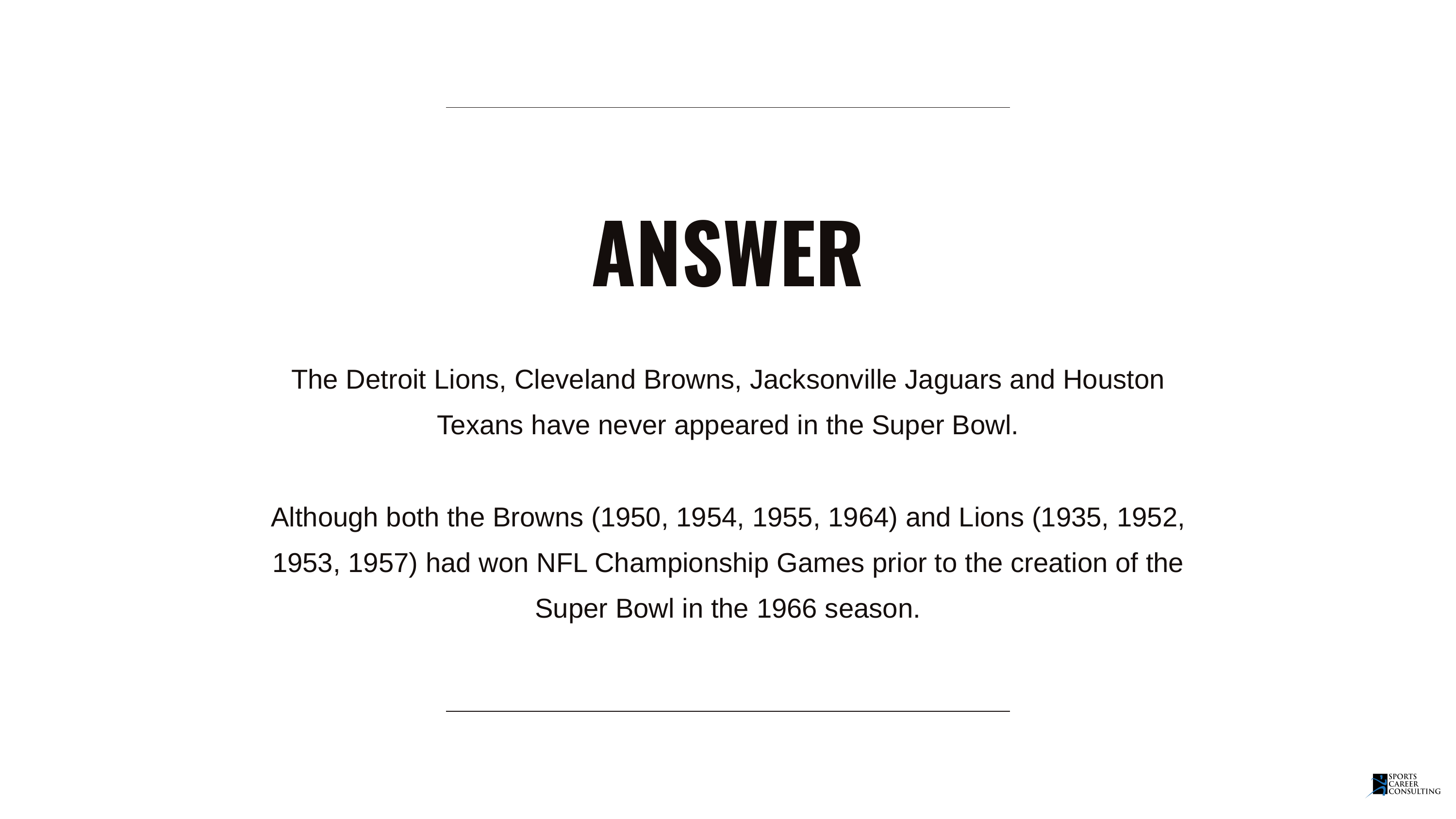

ANSWER
The Detroit Lions, Cleveland Browns, Jacksonville Jaguars and Houston Texans have never appeared in the Super Bowl.

Although both the Browns (1950, 1954, 1955, 1964) and Lions (1935, 1952, 1953, 1957) had won NFL Championship Games prior to the creation of the Super Bowl in the 1966 season.